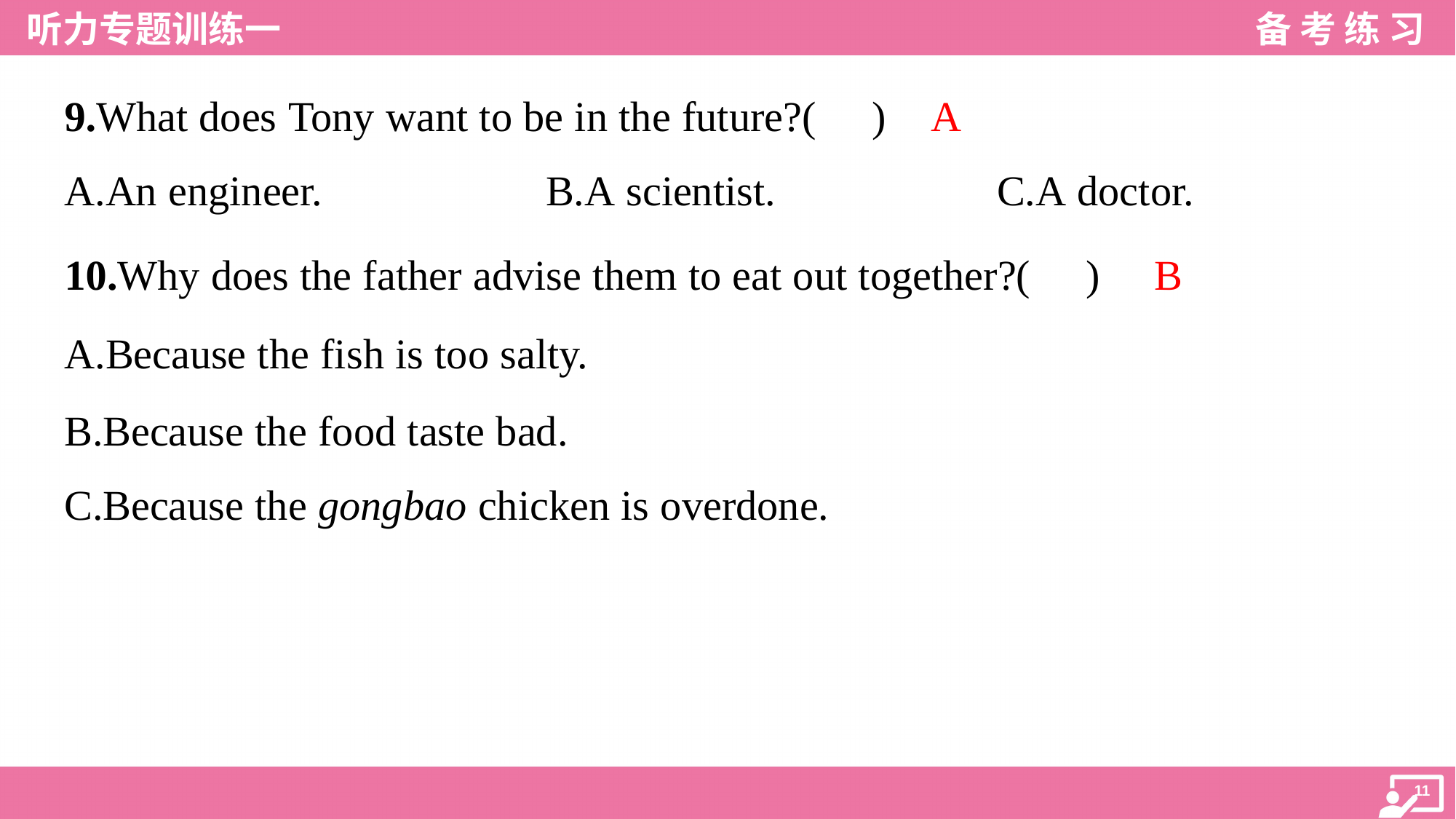

A
9.What does Tony want to be in the future?(     )
A.An engineer.	B.A scientist.	C.A doctor.
B
10.Why does the father advise them to eat out together?(     )
A.Because the fish is too salty.
B.Because the food taste bad.
C.Because the gongbao chicken is overdone.